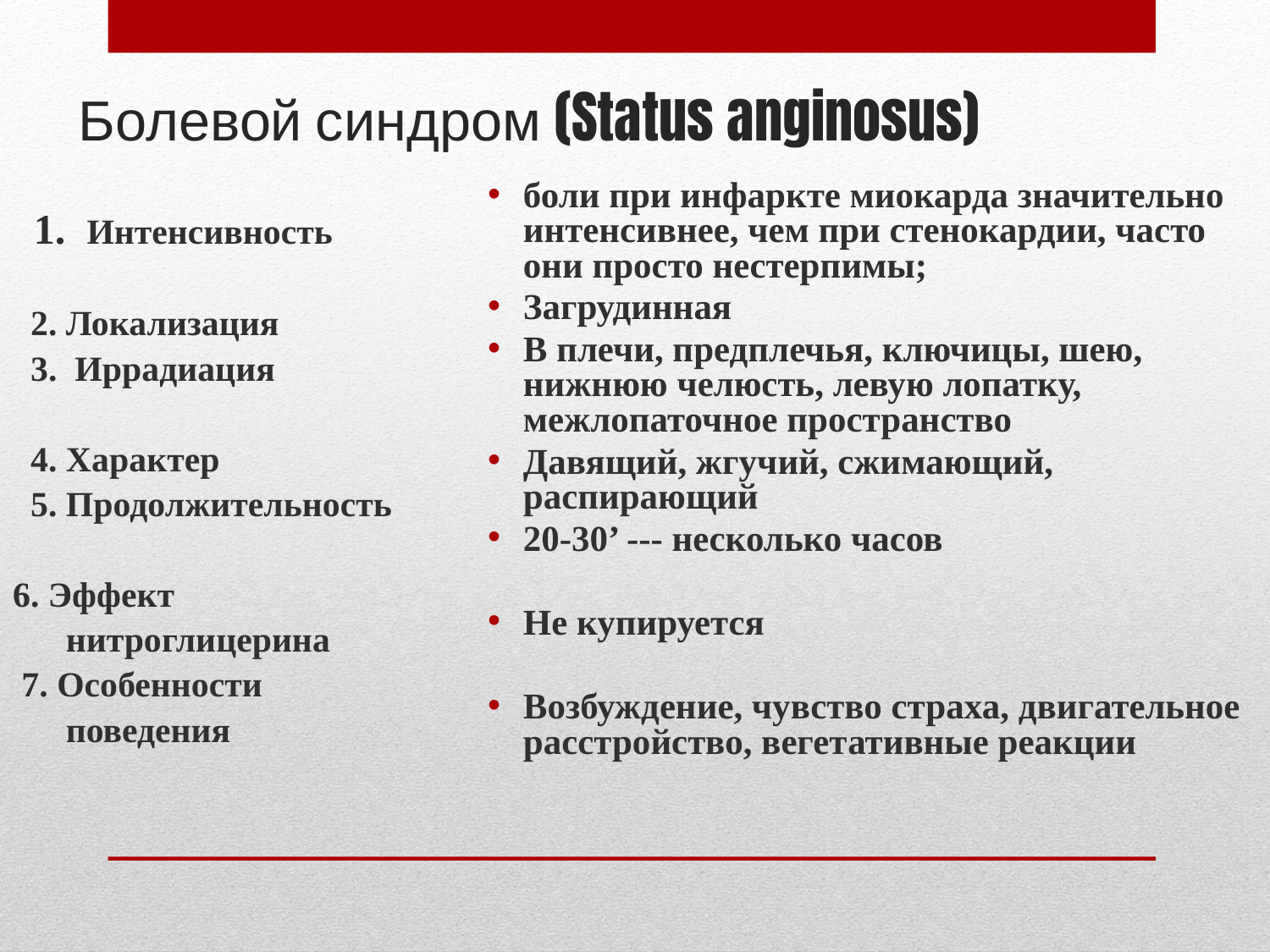

# Болевой синдром (Status anginosus)
боли при инфаркте миокарда значительно интенсивнее, чем при стенокардии, часто они просто нестерпимы;
Загрудинная
В плечи, предплечья, ключицы, шею, нижнюю челюсть, левую лопатку, межлопаточное пространство
Давящий, жгучий, сжимающий, распирающий
20-30’ --- несколько часов

Не купируется

Возбуждение, чувство страха, двигательное расстройство, вегетативные реакции
  1.  Интенсивность

  2. Локализация
  3.  Иррадиация

  4. Характер
  5. Продолжительность

6. Эффект
      нитроглицерина
 7. Особенности
      поведения